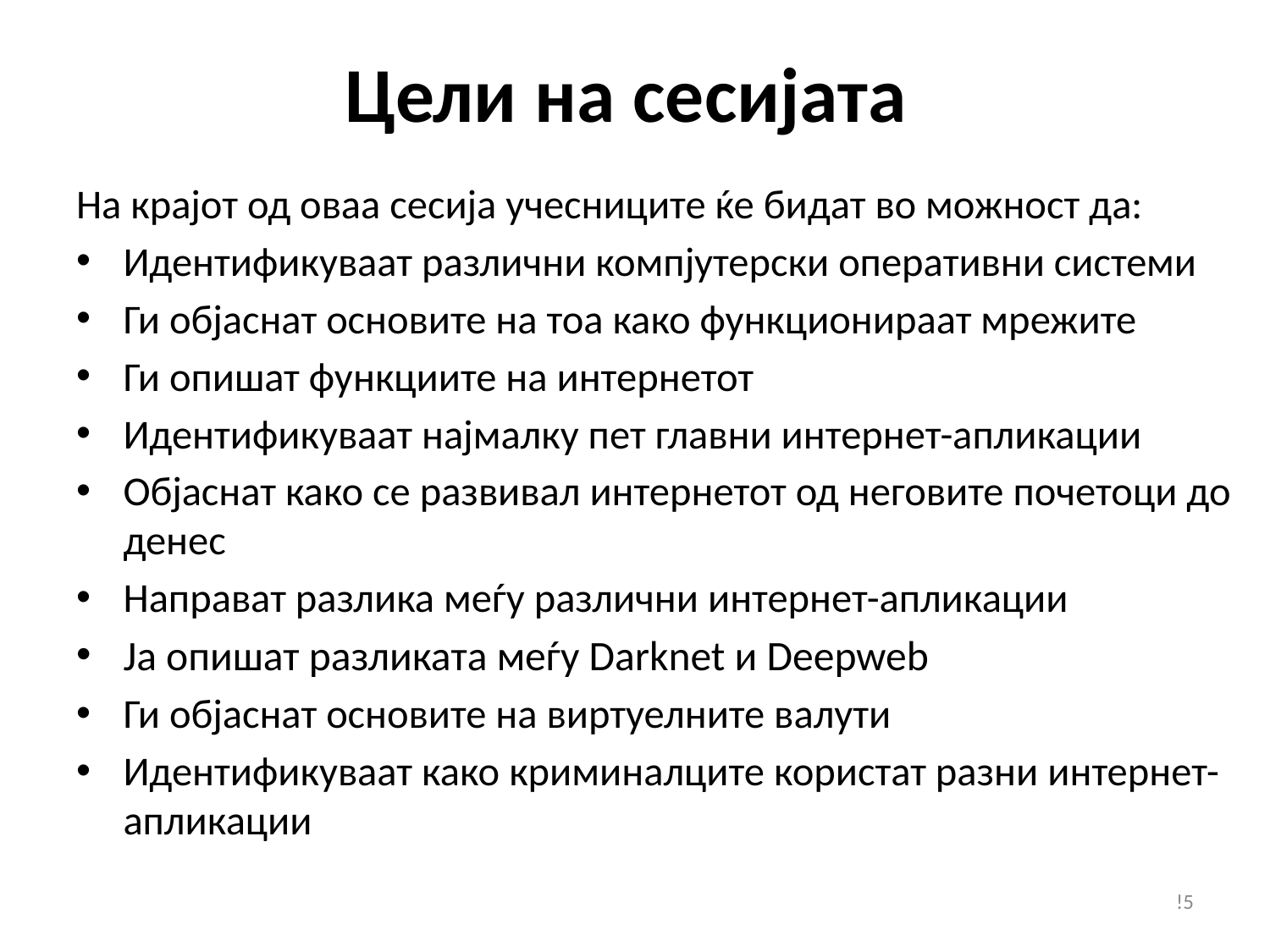

# Цели на сесијата
На крајот од оваа сесија учесниците ќе бидат во можност да:
Идентификуваат различни компјутерски оперативни системи
Ги објаснат основите на тоа како функционираат мрежите
Ги опишат функциите на интернетот
Идентификуваат најмалку пет главни интернет-апликации
Објаснат како се развивал интернетот од неговите почетоци до денес
Направат разлика меѓу различни интернет-апликации
Ја опишат разликата меѓу Darknet и Deepweb
Ги објаснат основите на виртуелните валути
Идентификуваат како криминалците користат разни интернет-апликации

!5